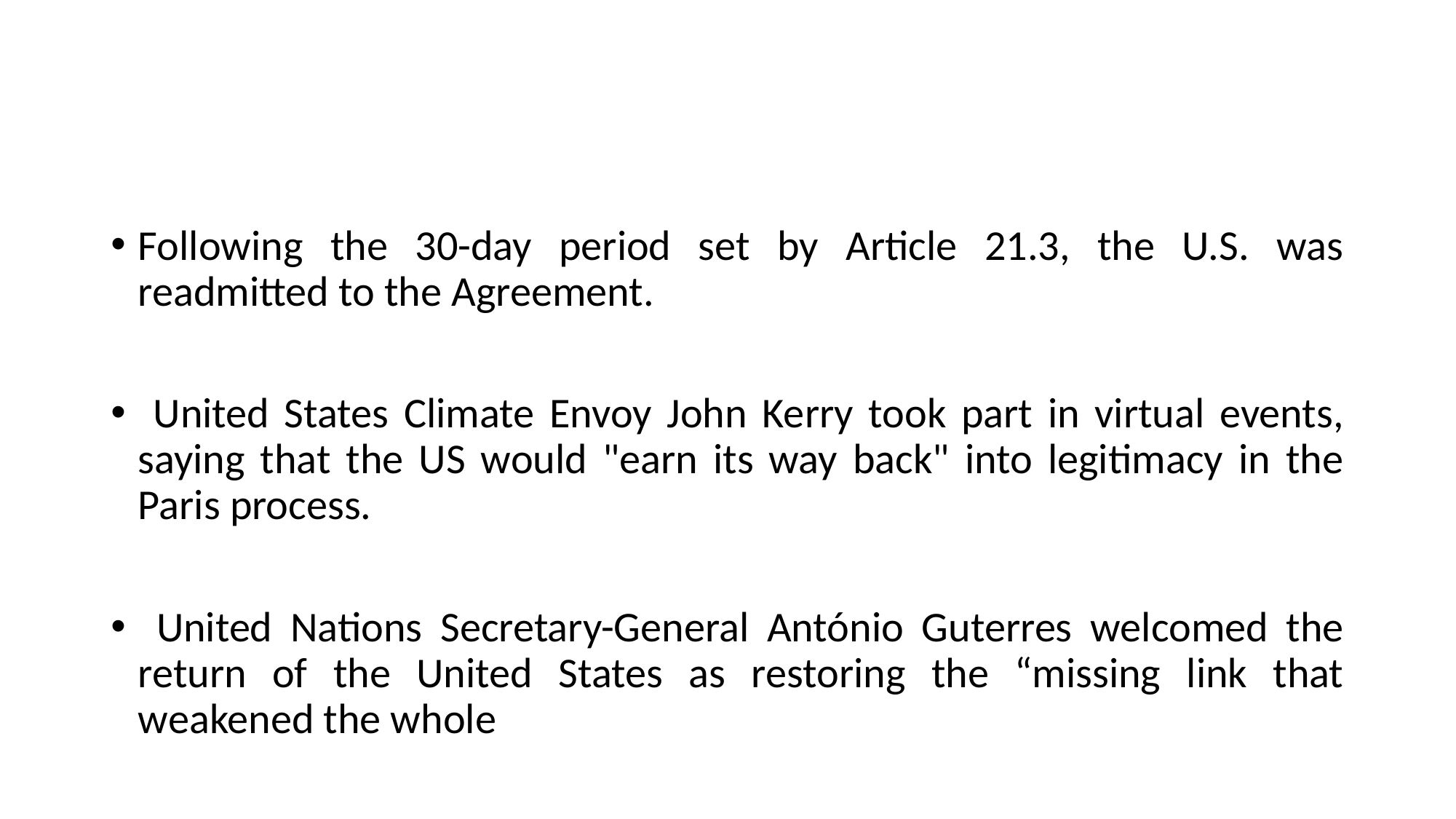

#
Following the 30-day period set by Article 21.3, the U.S. was readmitted to the Agreement.

 United States Climate Envoy John Kerry took part in virtual events, saying that the US would "earn its way back" into legitimacy in the Paris process.

 United Nations Secretary-General António Guterres welcomed the return of the United States as restoring the “missing link that weakened the whole